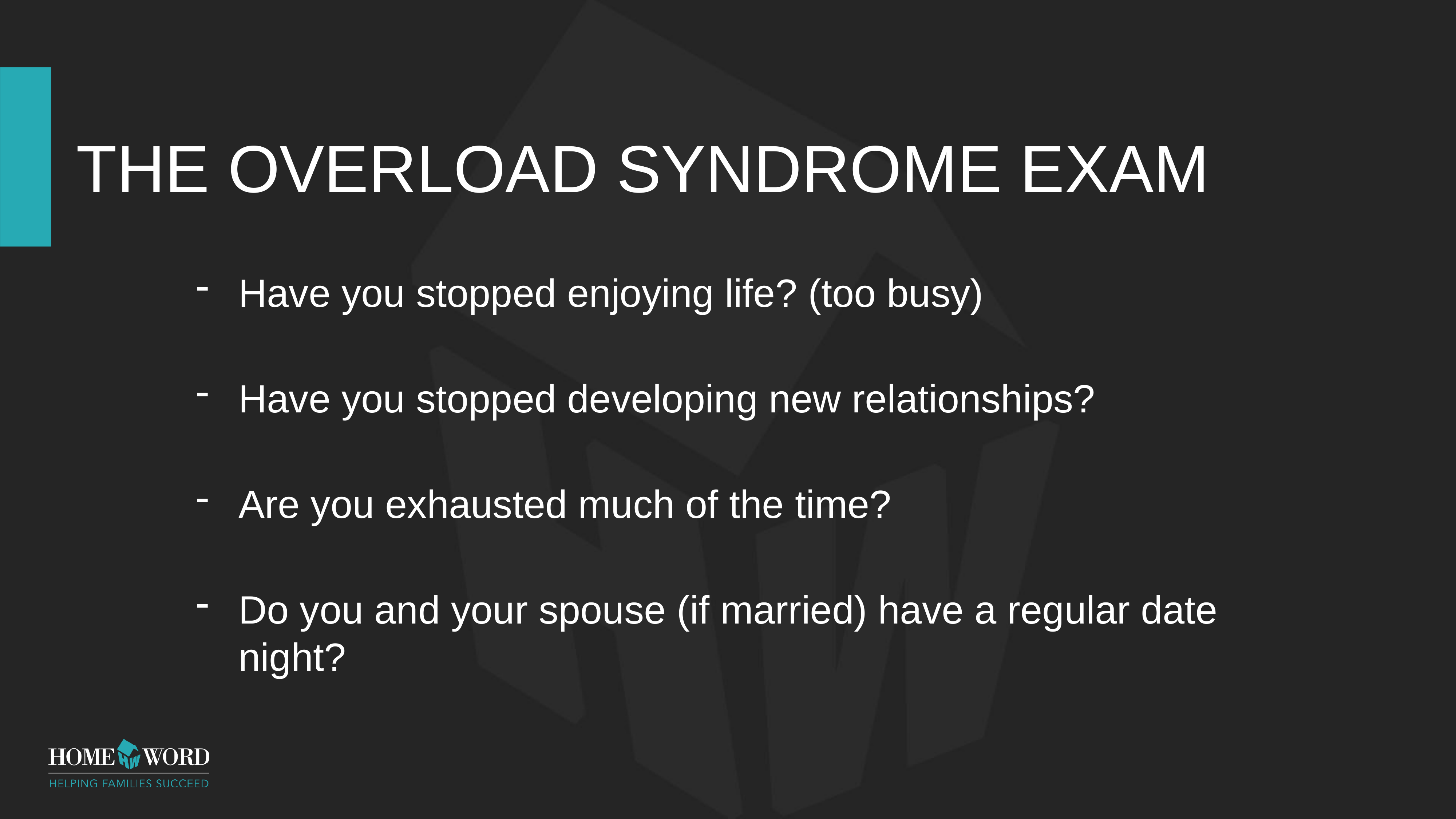

# THE OVERLOAD SYNDROME EXAM
Have you stopped enjoying life? (too busy)
Have you stopped developing new relationships?
Are you exhausted much of the time?
Do you and your spouse (if married) have a regular date night?